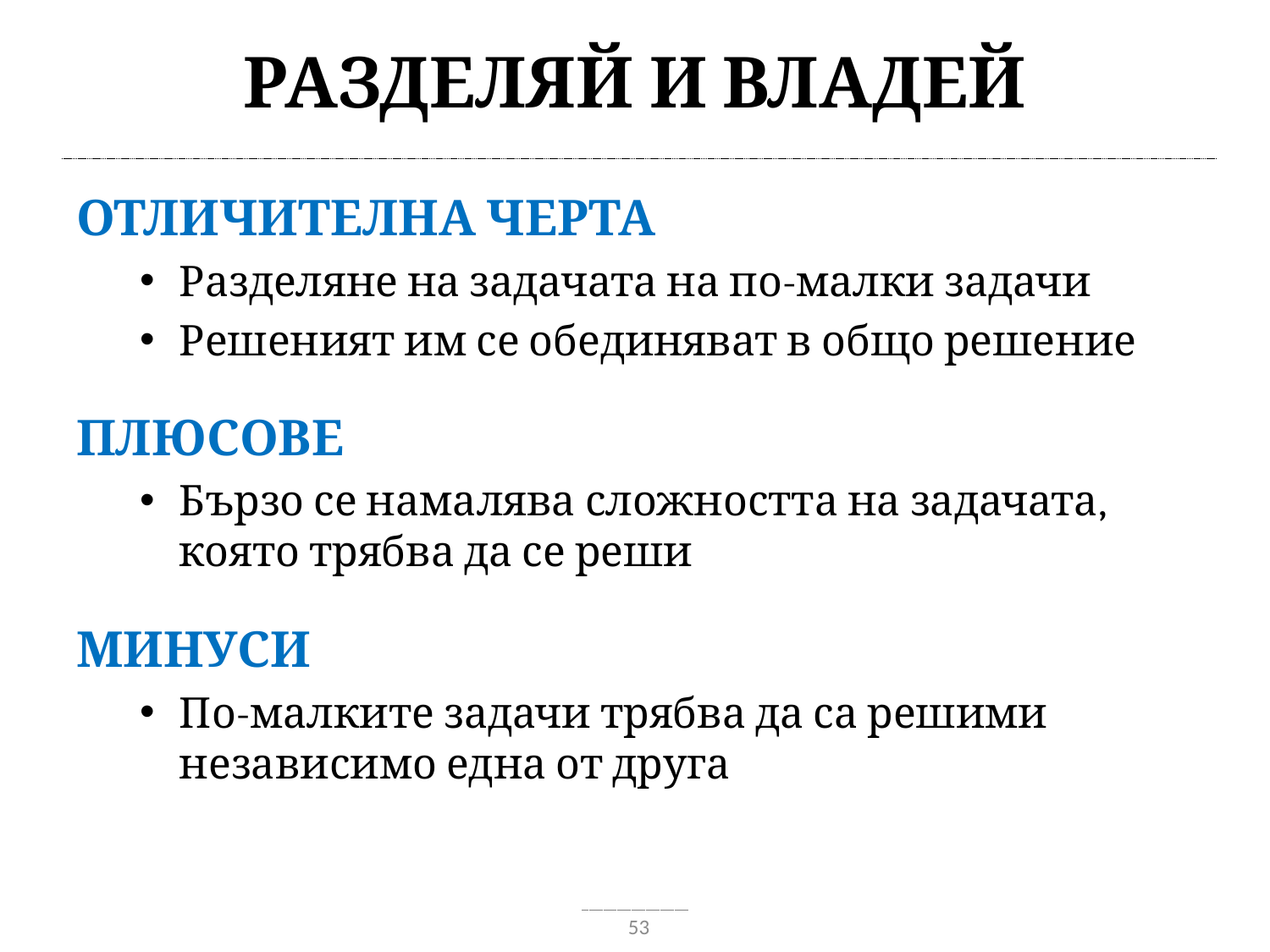

# Разделяй и владей
Отличителна черта
Разделяне на задачата на по-малки задачи
Решеният им се обединяват в общо решение
Плюсове
Бързо се намалява сложността на задачата, която трябва да се реши
Минуси
По-малките задачи трябва да са решими независимо една от друга

53